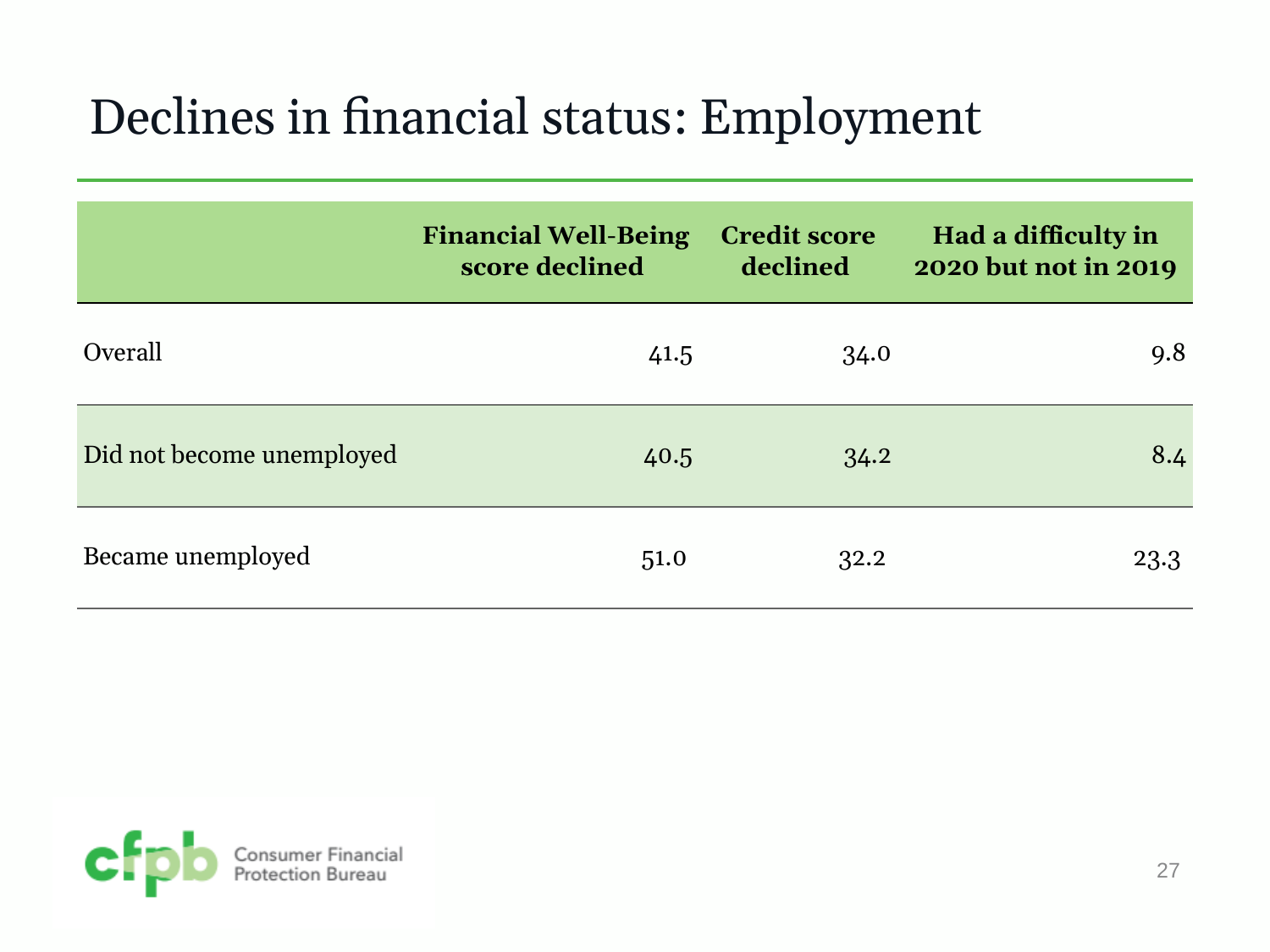

# Declines in financial status: Employment
|  | Financial Well-Being score declined | Credit score declined | Had a difficulty in 2020 but not in 2019 |
| --- | --- | --- | --- |
| Overall | 41.5 | 34.0 | 9.8 |
| Did not become unemployed | 40.5 | 34.2 | 8.4 |
| Became unemployed | 51.0 | 32.2 | 23.3 |

27